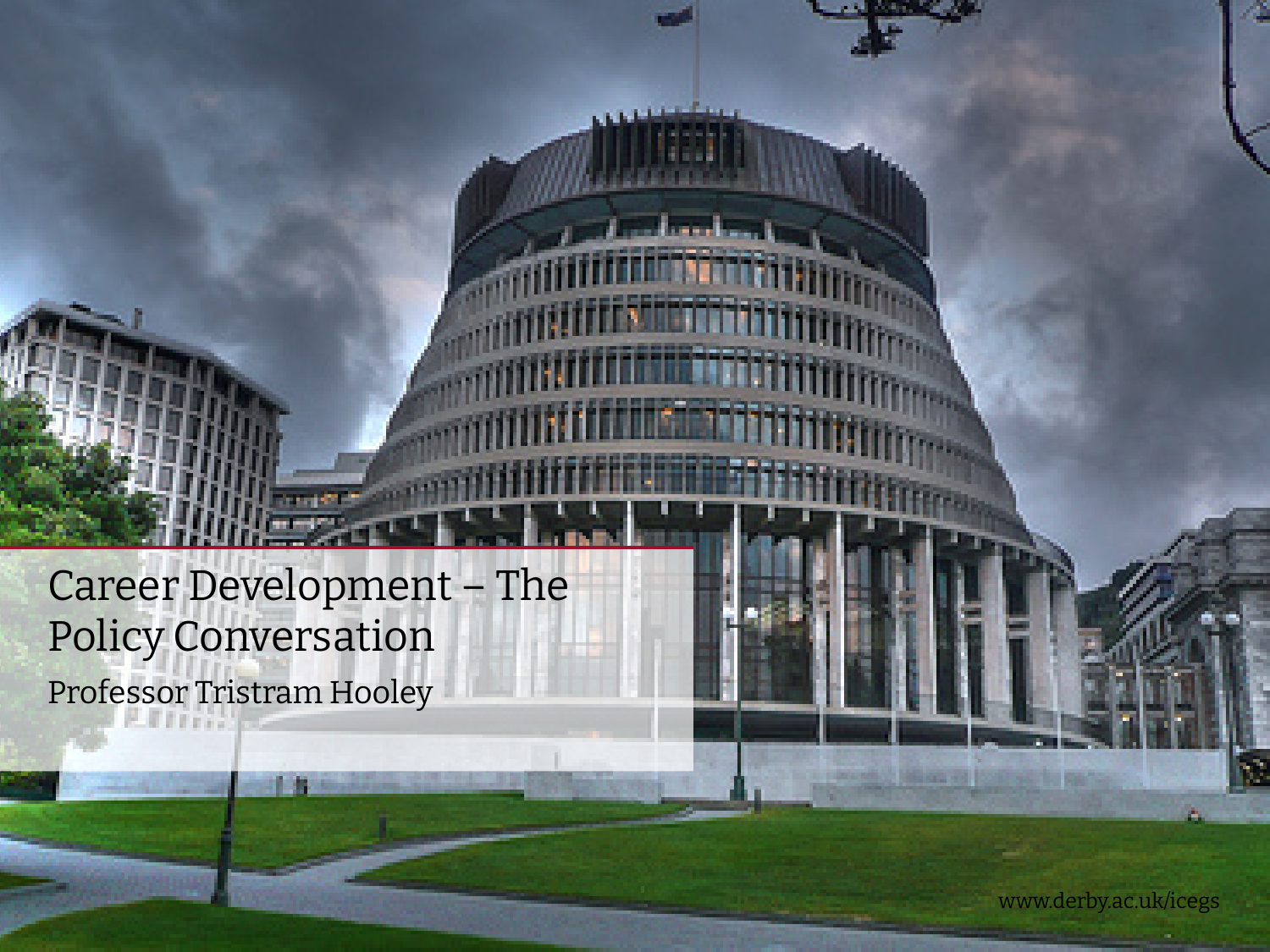

# Career Development – The Policy Conversation Professor Tristram Hooley